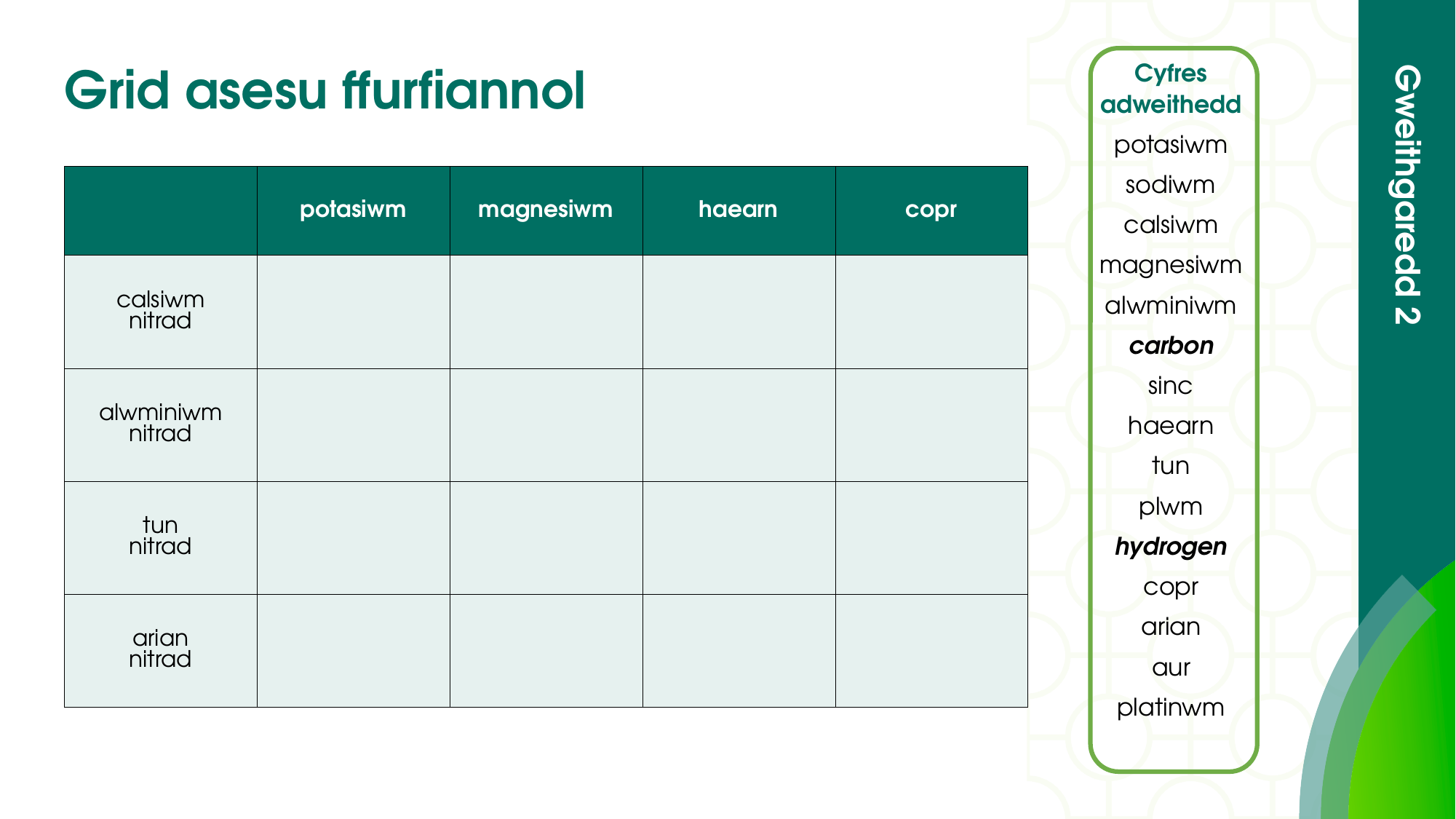

Cyfres adweithedd
potasiwm
sodiwm
calsiwm
magnesiwm
alwminiwm
carbon
sinc
haearn
tun
plwm
hydrogen
copr
arian
aur
platinwm

# Grid asesu ffurfiannol
|  | potasiwm | magnesiwm | haearn | copr |
| --- | --- | --- | --- | --- |
| calsiwm nitrad |  |  |  |  |
| alwminiwm nitrad |  |  |  |  |
| tun nitrad |  |  |  |  |
| arian nitrad |  |  |  |  |
Gweithgaredd 2